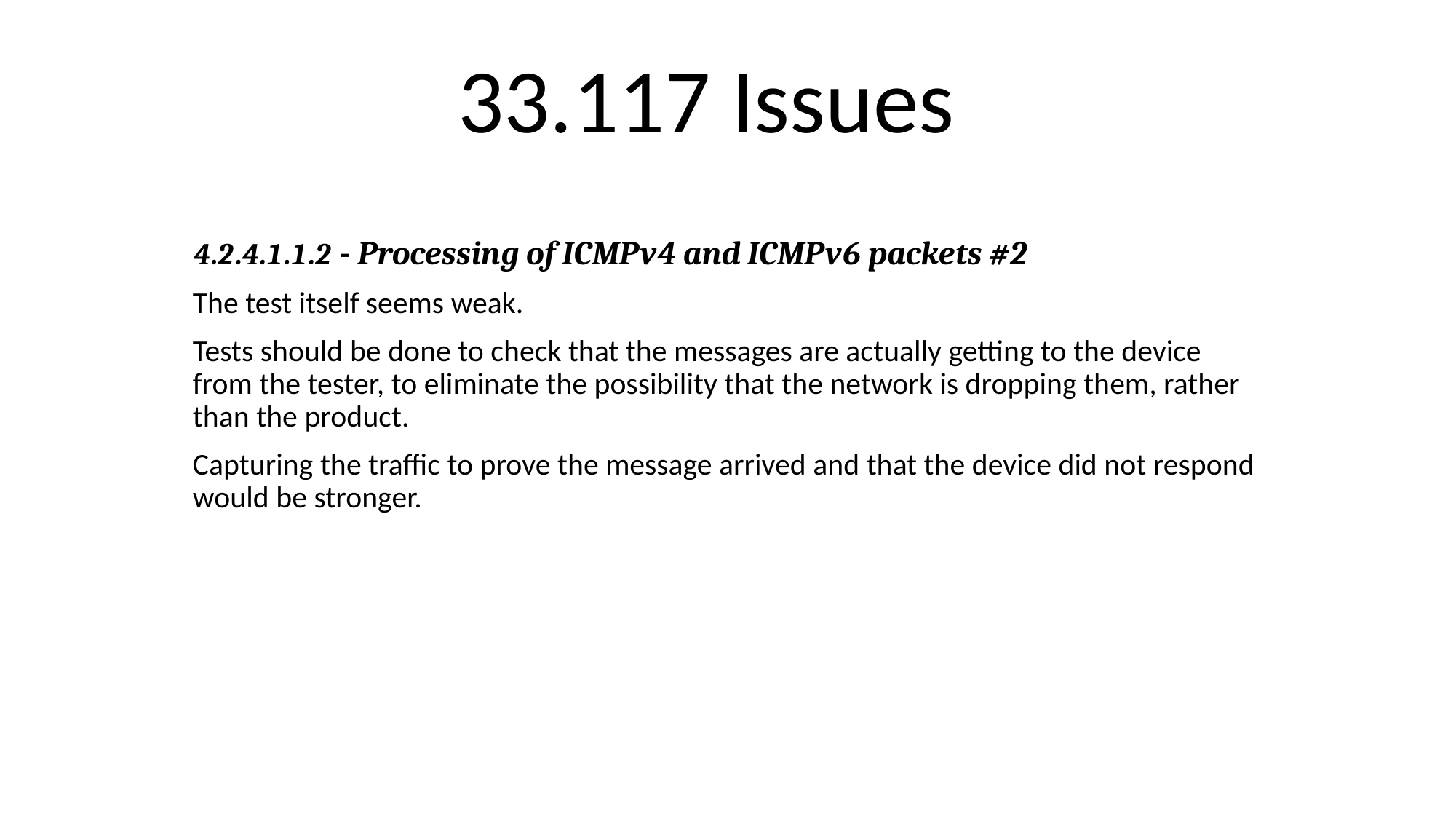

# 33.117 Issues
4.2.4.1.1.2 - Processing of ICMPv4 and ICMPv6 packets #2
The test itself seems weak.
Tests should be done to check that the messages are actually getting to the device from the tester, to eliminate the possibility that the network is dropping them, rather than the product.
Capturing the traffic to prove the message arrived and that the device did not respond would be stronger.